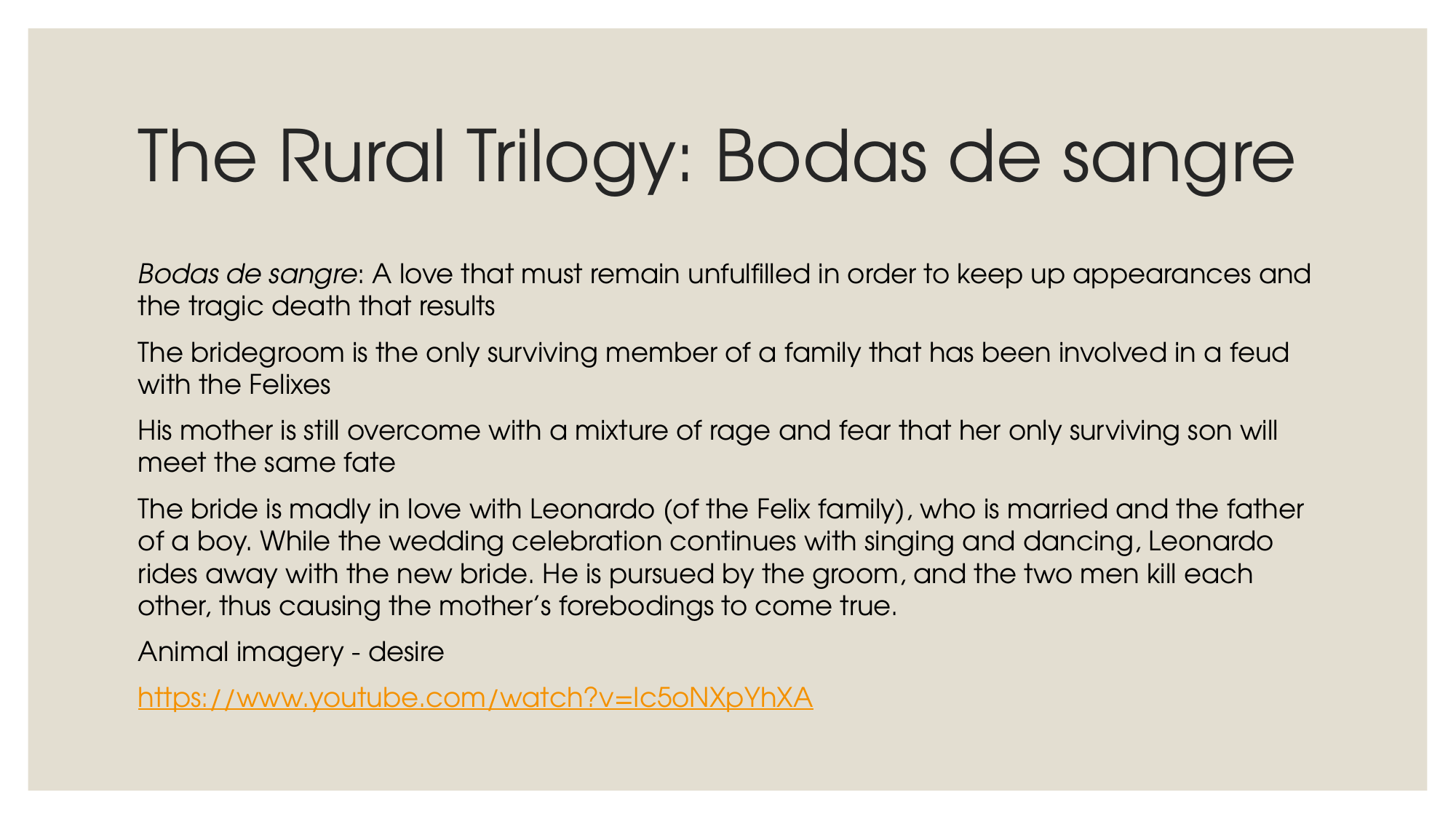

# The Rural Trilogy: Bodas de sangre
Bodas de sangre: A love that must remain unfulfilled in order to keep up appearances and the tragic death that results
The bridegroom is the only surviving member of a family that has been involved in a feud with the Felixes
His mother is still overcome with a mixture of rage and fear that her only surviving son will meet the same fate
The bride is madly in love with Leonardo (of the Felix family), who is married and the father of a boy. While the wedding celebration continues with singing and dancing, Leonardo rides away with the new bride. He is pursued by the groom, and the two men kill each other, thus causing the mother’s forebodings to come true.
Animal imagery - desire
https://www.youtube.com/watch?v=Ic5oNXpYhXA